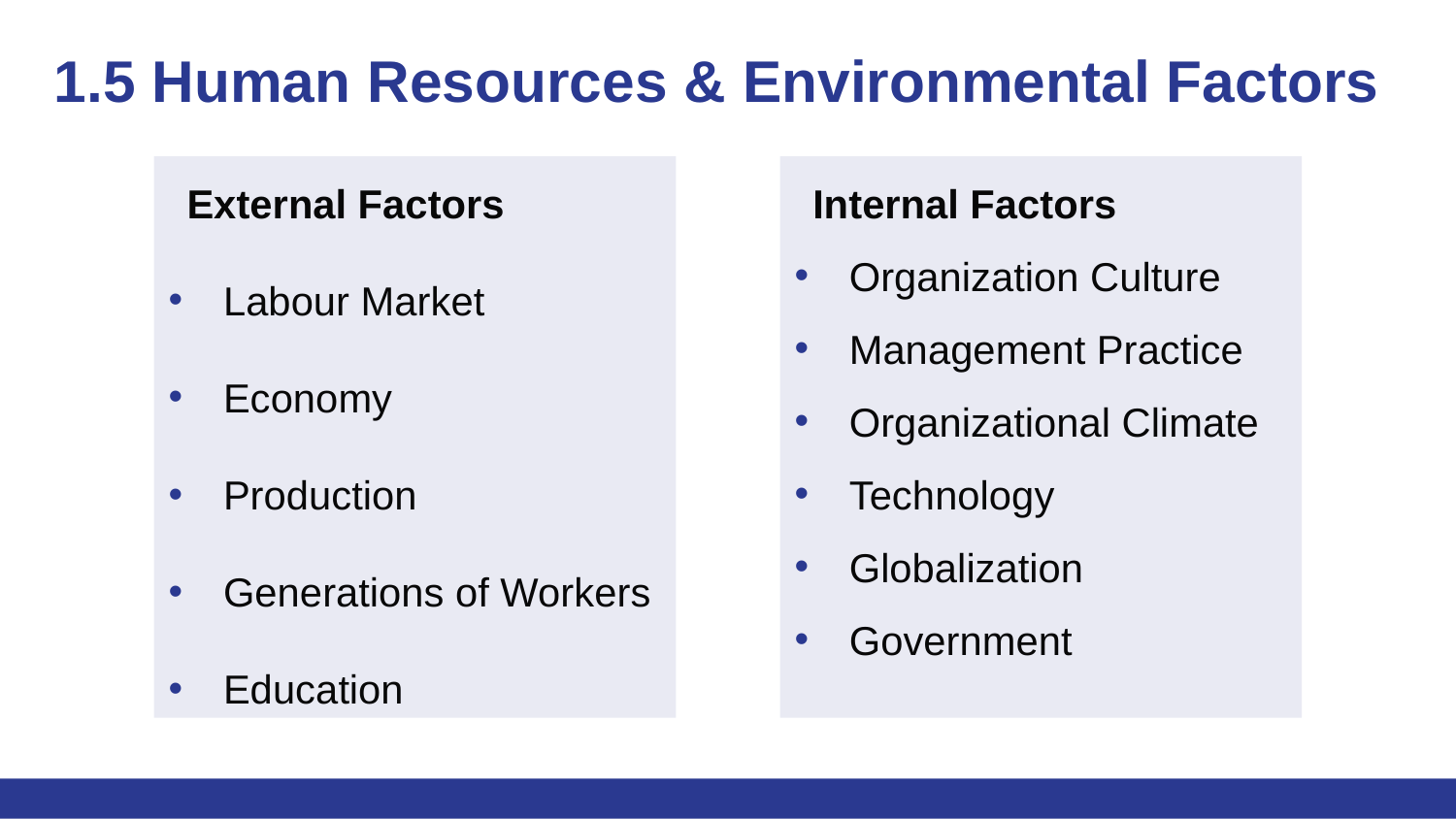

# 1.5 Human Resources & Environmental Factors
External Factors
Labour Market
Economy
Production
Generations of Workers
Education
Internal Factors
Organization Culture
Management Practice
Organizational Climate
Technology
Globalization
Government